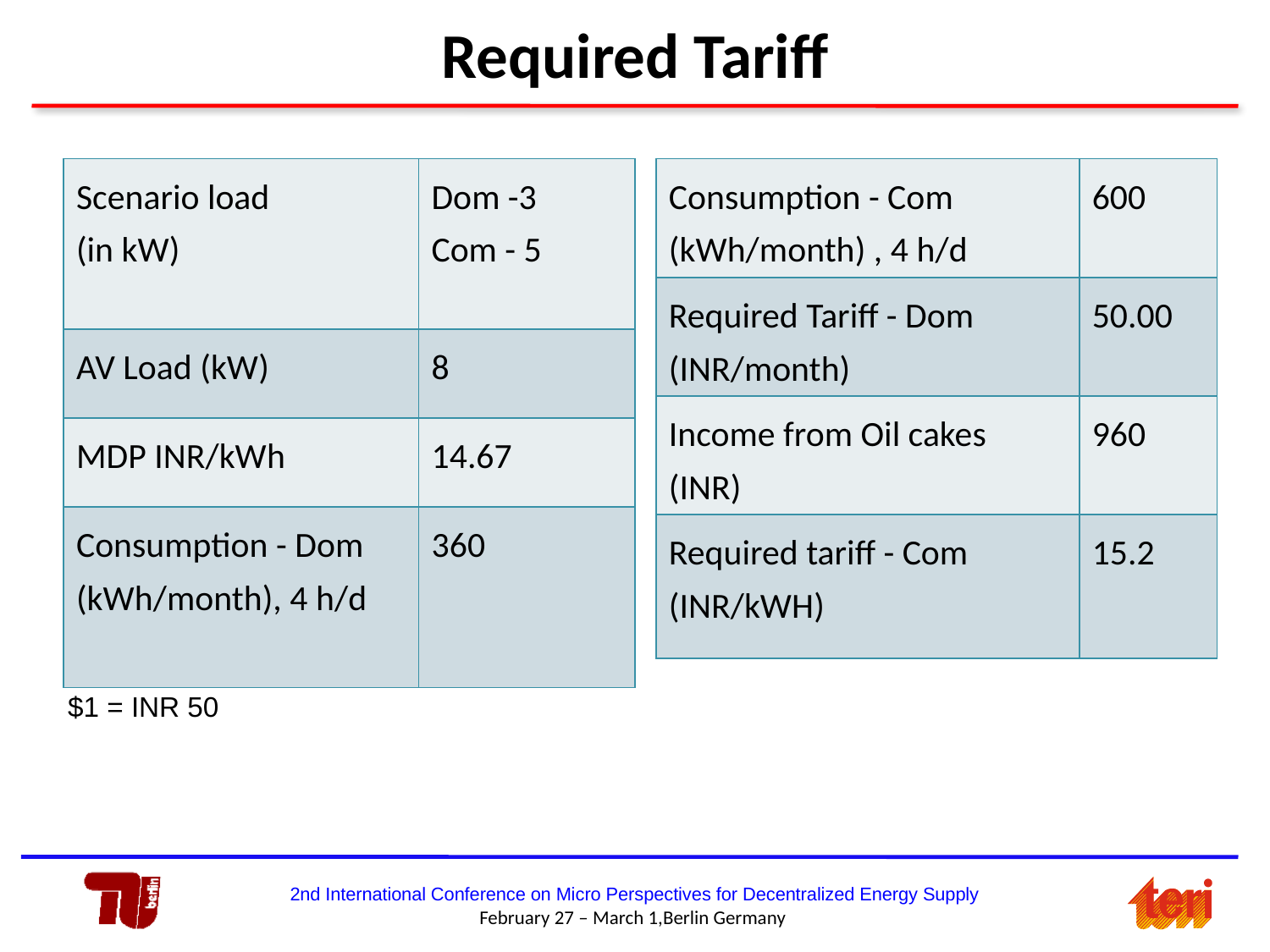

# Required Tariff
| Scenario load (in kW) | Dom -3 Com - 5 |
| --- | --- |
| AV Load (kW) | 8 |
| MDP INR/kWh | 14.67 |
| Consumption - Dom (kWh/month), 4 h/d | 360 |
| Consumption - Com (kWh/month) , 4 h/d | 600 |
| --- | --- |
| Required Tariff - Dom (INR/month) | 50.00 |
| Income from Oil cakes (INR) | 960 |
| Required tariff - Com (INR/kWH) | 15.2 |
$1 = INR 50